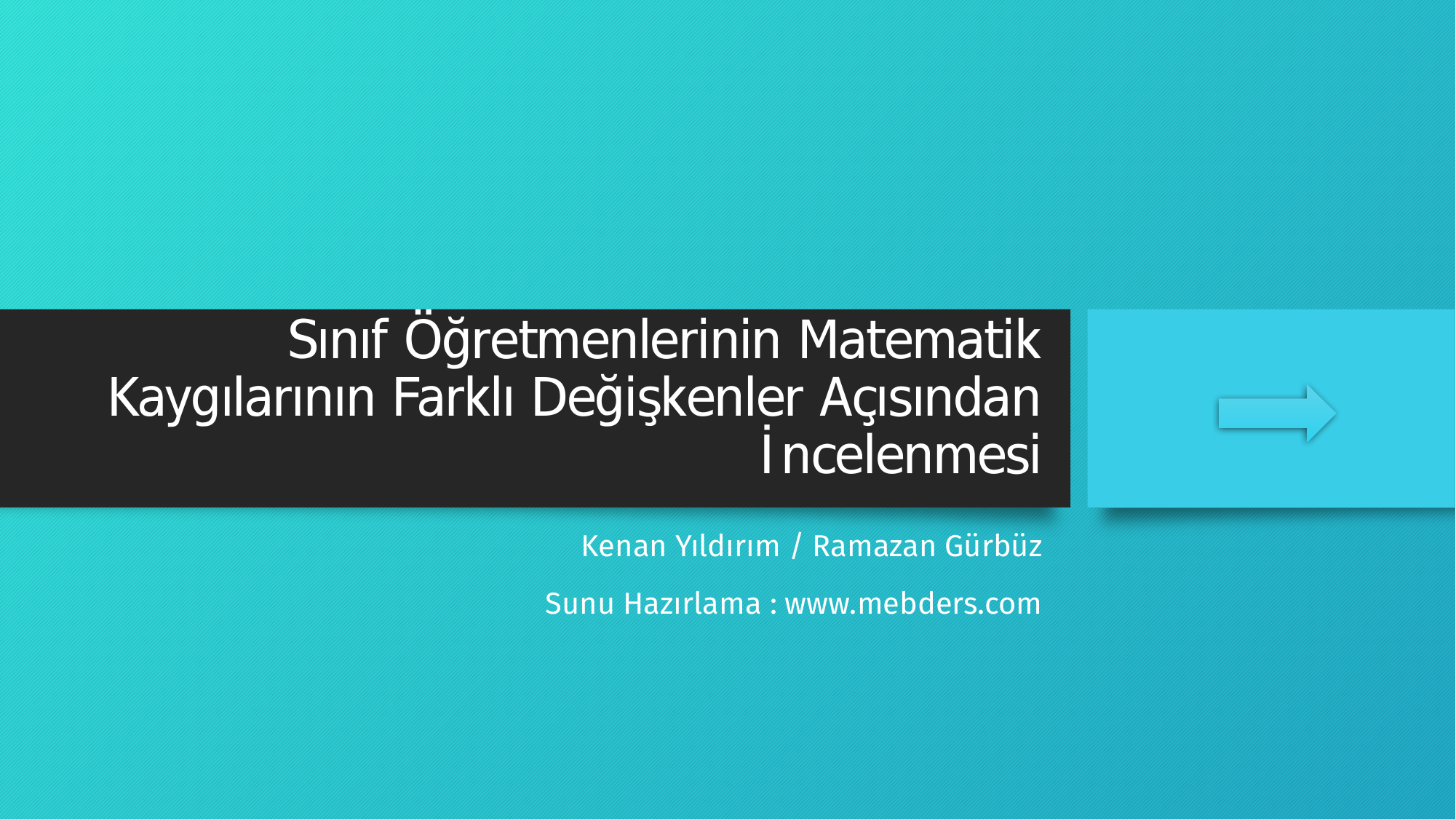

# Sınıf Öğretmenlerinin Matematik Kaygılarının Farklı Değişkenler Açısından İncelenmesi

Kenan Yıldırım / Ramazan Gürbüz
Sunu Hazırlama : www.mebders.com